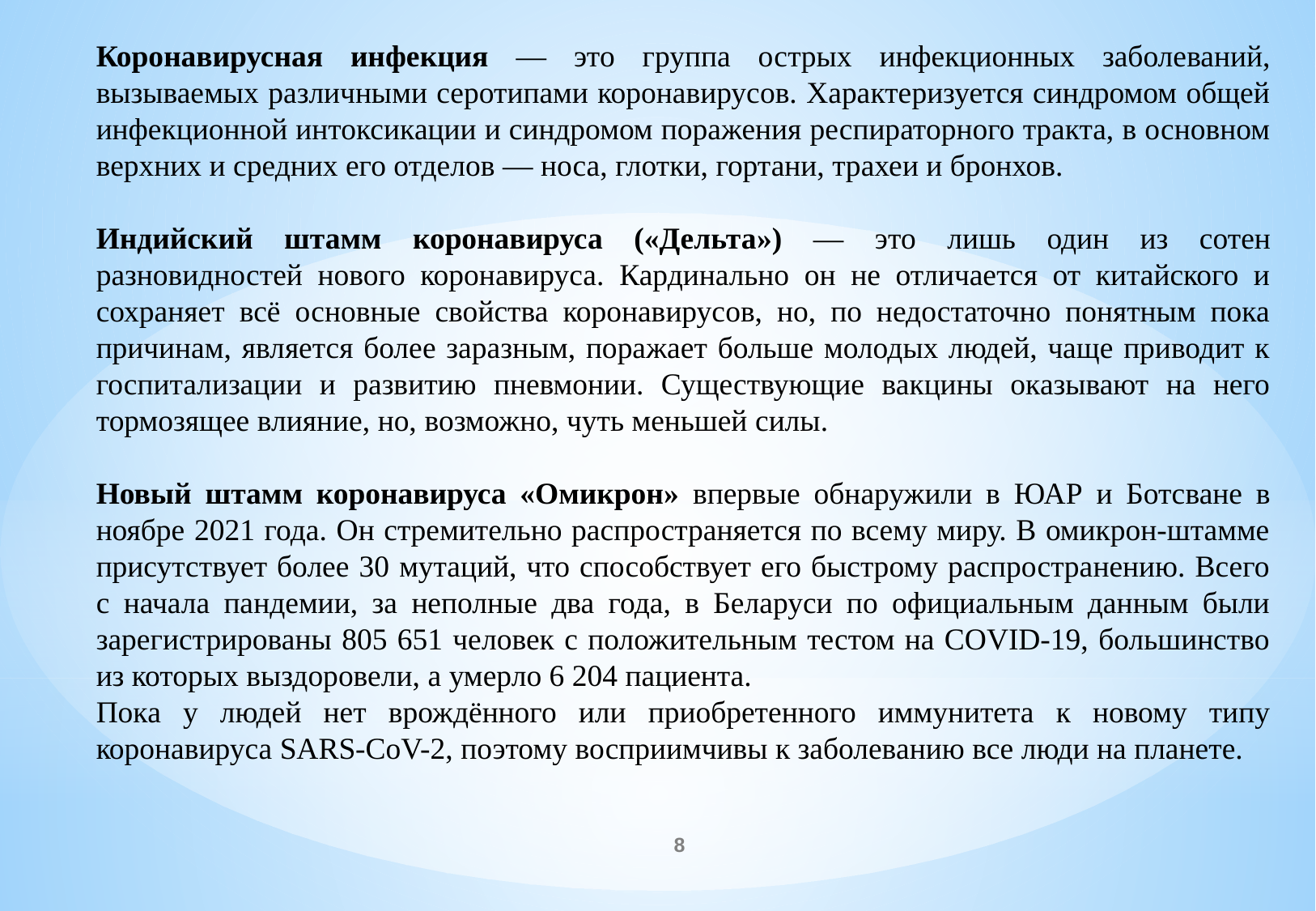

Коронавирусная инфекция — это группа острых инфекционных заболеваний, вызываемых различными серотипами коронавирусов. Характеризуется синдромом общей инфекционной интоксикации и синдромом поражения респираторного тракта, в основном верхних и средних его отделов — носа, глотки, гортани, трахеи и бронхов.

Индийский штамм коронавируса («Дельта​») — это лишь один из сотен разновидностей нового коронавируса. Кардинально он не отличается от китайского и сохраняет всё основные свойства коронавирусов, но, по недостаточно понятным пока причинам, является более заразным, поражает больше молодых людей, чаще приводит к госпитализации и развитию пневмонии. Существующие вакцины оказывают на него тормозящее влияние, но, возможно, чуть меньшей силы.

Новый штамм коронавируса «Омикрон​» впервые обнаружили в ЮАР и Ботсване в ноябре 2021 года. Он стремительно распространяется по всему миру. В омикрон-штамме присутствует более 30 мутаций, что способствует его быстрому распространению. Всего с начала пандемии, за неполные два года, в Беларуси по официальным данным были зарегистрированы 805 651 человек с положительным тестом на COVID-19, большинство из которых выздоровели, а умерло 6 204 пациента.
Пока у людей нет врождённого или приобретенного иммунитета к новому типу коронавируса SARS-CoV-2, поэтому восприимчивы к заболеванию все люди на планете.

8